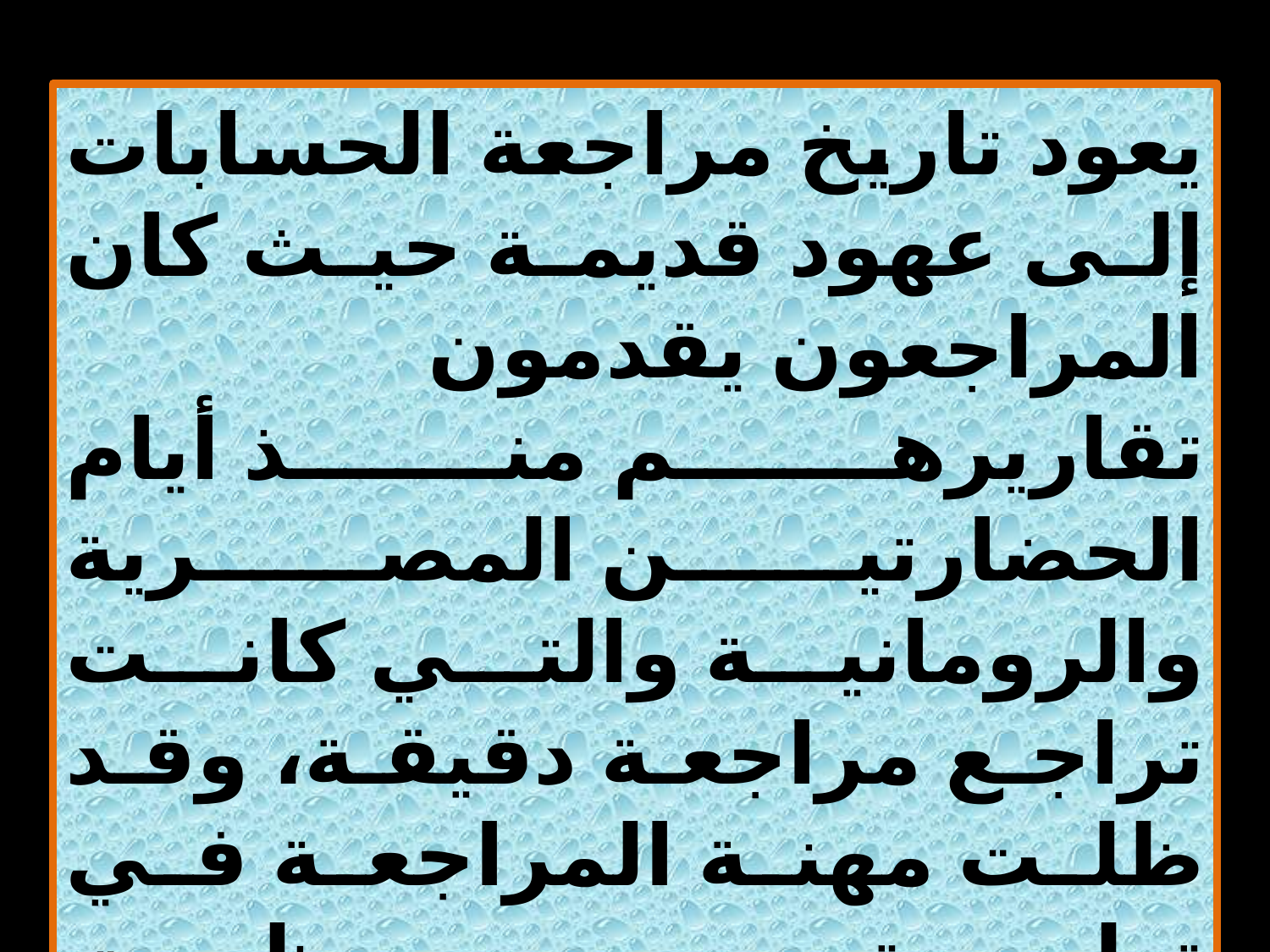

يعود تاريخ مراجعة الحسابات إلى عهود قديمة حيث كان المراجعون يقدمون تقاريرهم منذ أيام الحضارتين المصرية والرومانية والتي كانت تراجع مراجعة دقيقة، وقد ظلت مهنة المراجعة في تطور حتى ظهرت المنظمات المهنية والتي أسهمت كثيراً في تطوير هذه المهنة